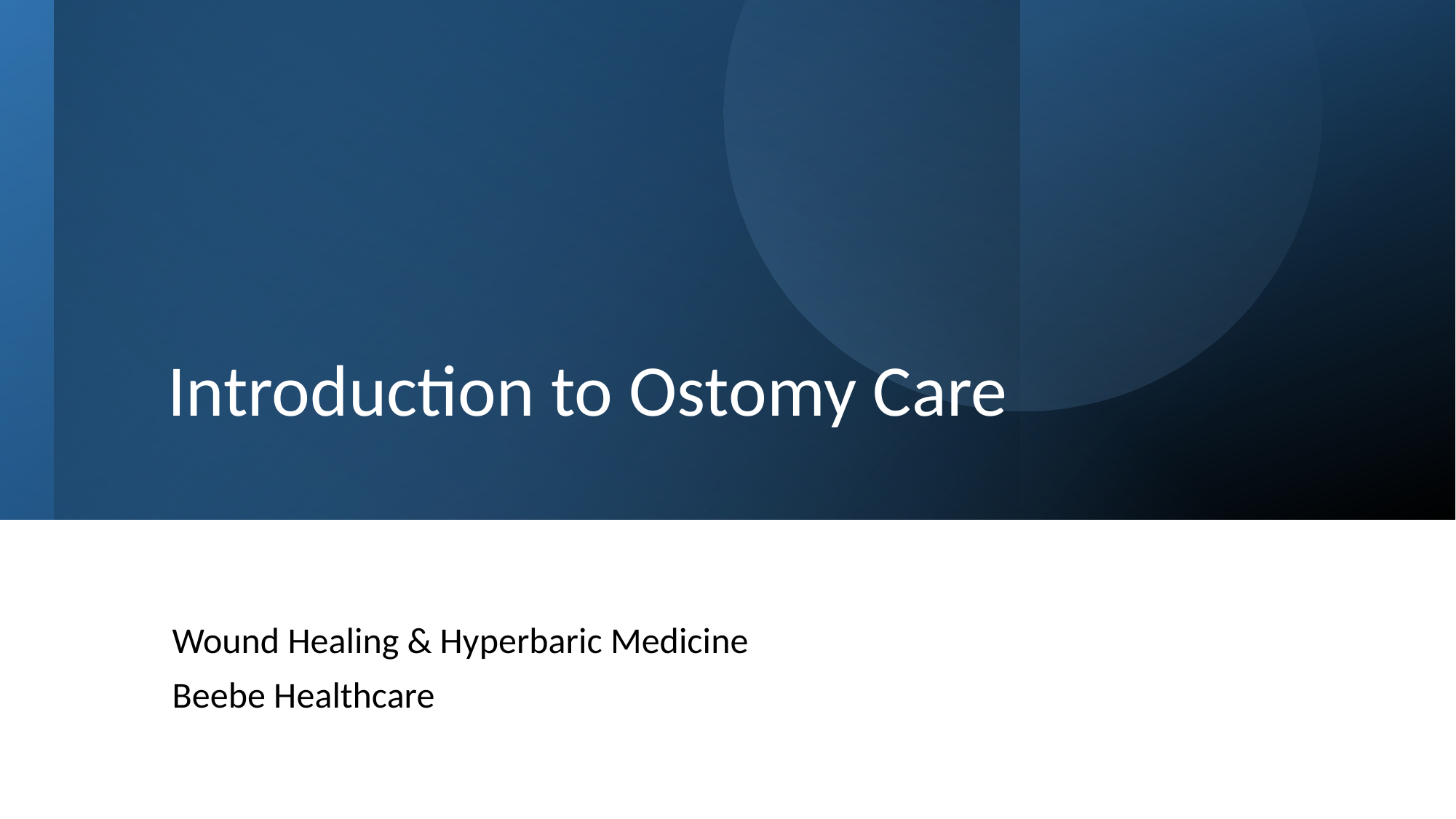

# Introduction to Ostomy Care
Wound Healing & Hyperbaric Medicine
Beebe Healthcare